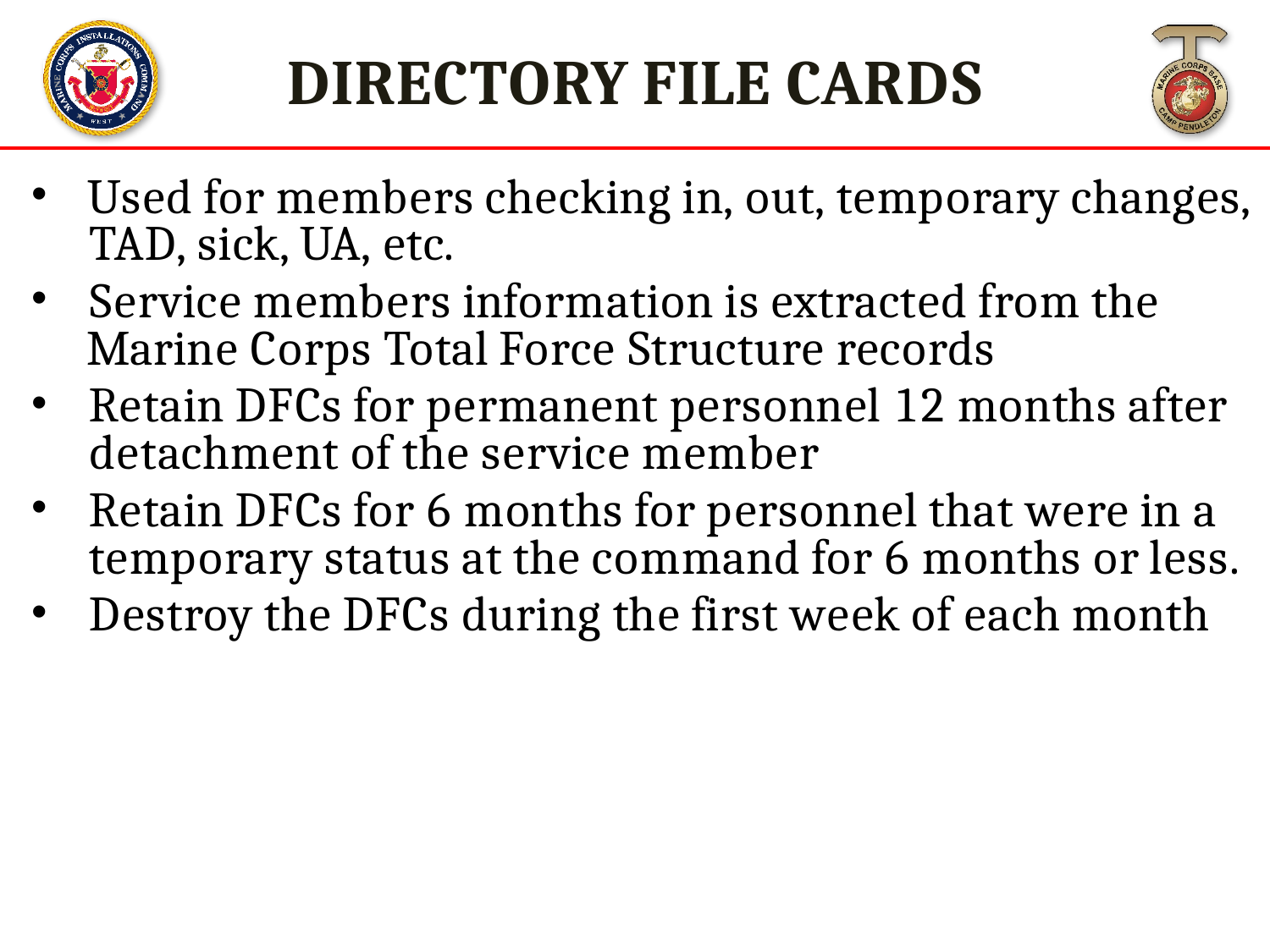

DIRECTORY FILE CARDS
Used for members checking in, out, temporary changes, TAD, sick, UA, etc.
Service members information is extracted from the Marine Corps Total Force Structure records
Retain DFCs for permanent personnel 12 months after detachment of the service member
Retain DFCs for 6 months for personnel that were in a temporary status at the command for 6 months or less.
Destroy the DFCs during the first week of each month